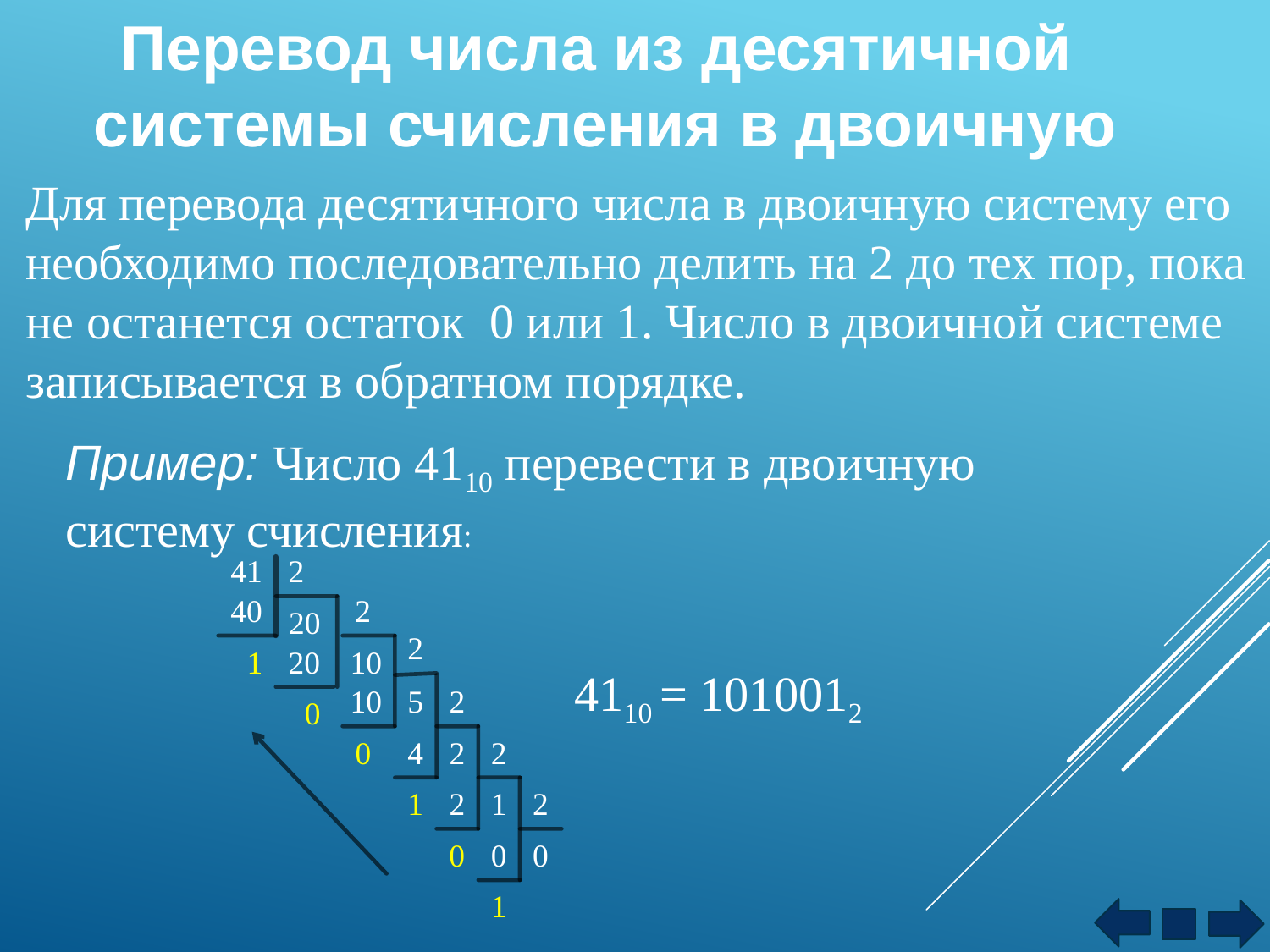

Перевод числа из десятичной
системы счисления в двоичную
Для перевода десятичного числа в двоичную систему его необходимо последовательно делить на 2 до тех пор, пока не останется остаток  0 или 1. Число в двоичной системе записывается в обратном порядке.
Пример: Число 4110 перевести в двоичную
систему счисления:
41
2
40
2
20
2
1
20
10
4110 = 1010012
10
5
2
0
0
4
2
2
1
2
1
2
0
0
0
1